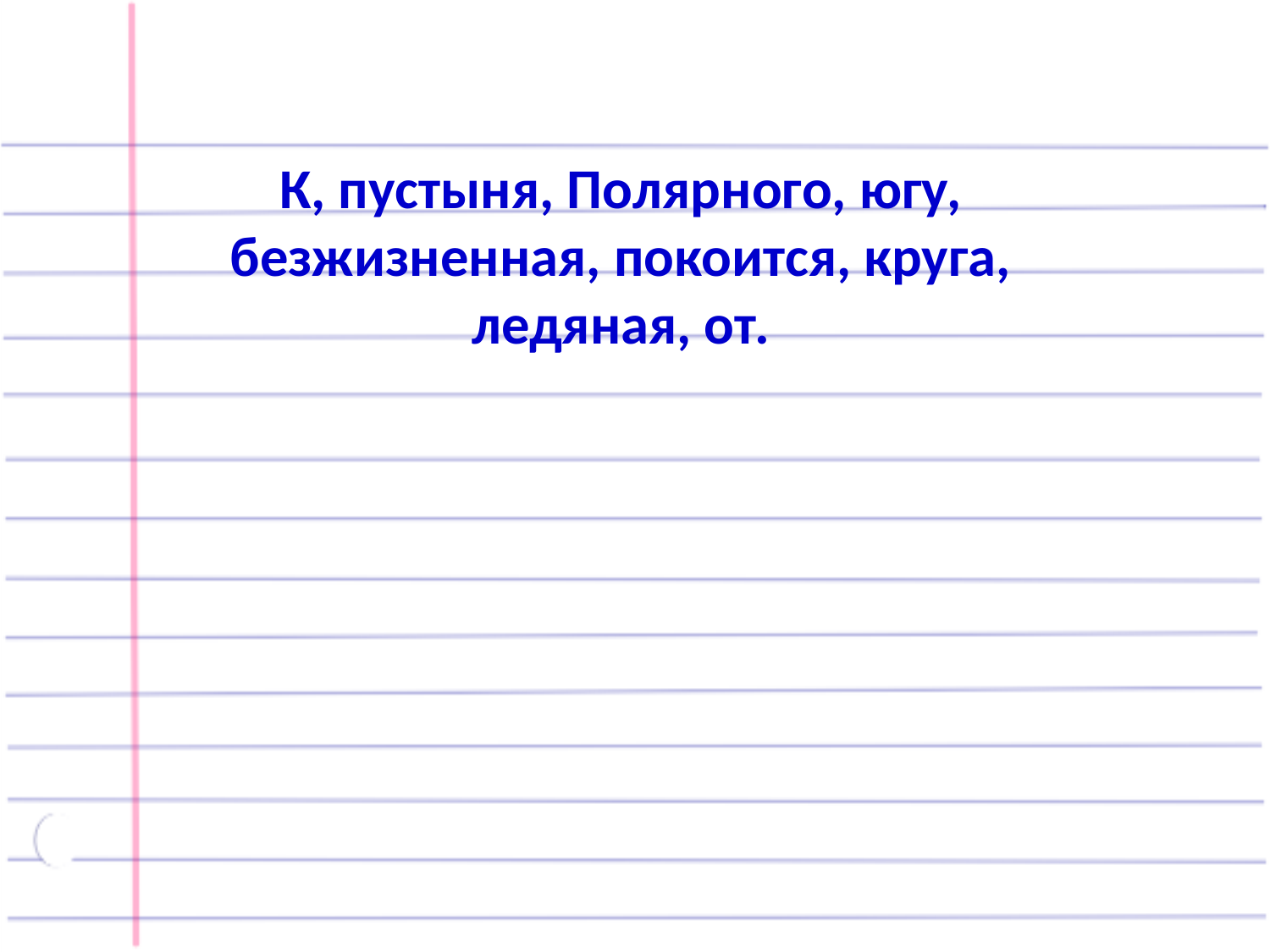

К, пустыня, Полярного, югу, безжизненная, покоится, круга, ледяная, от.